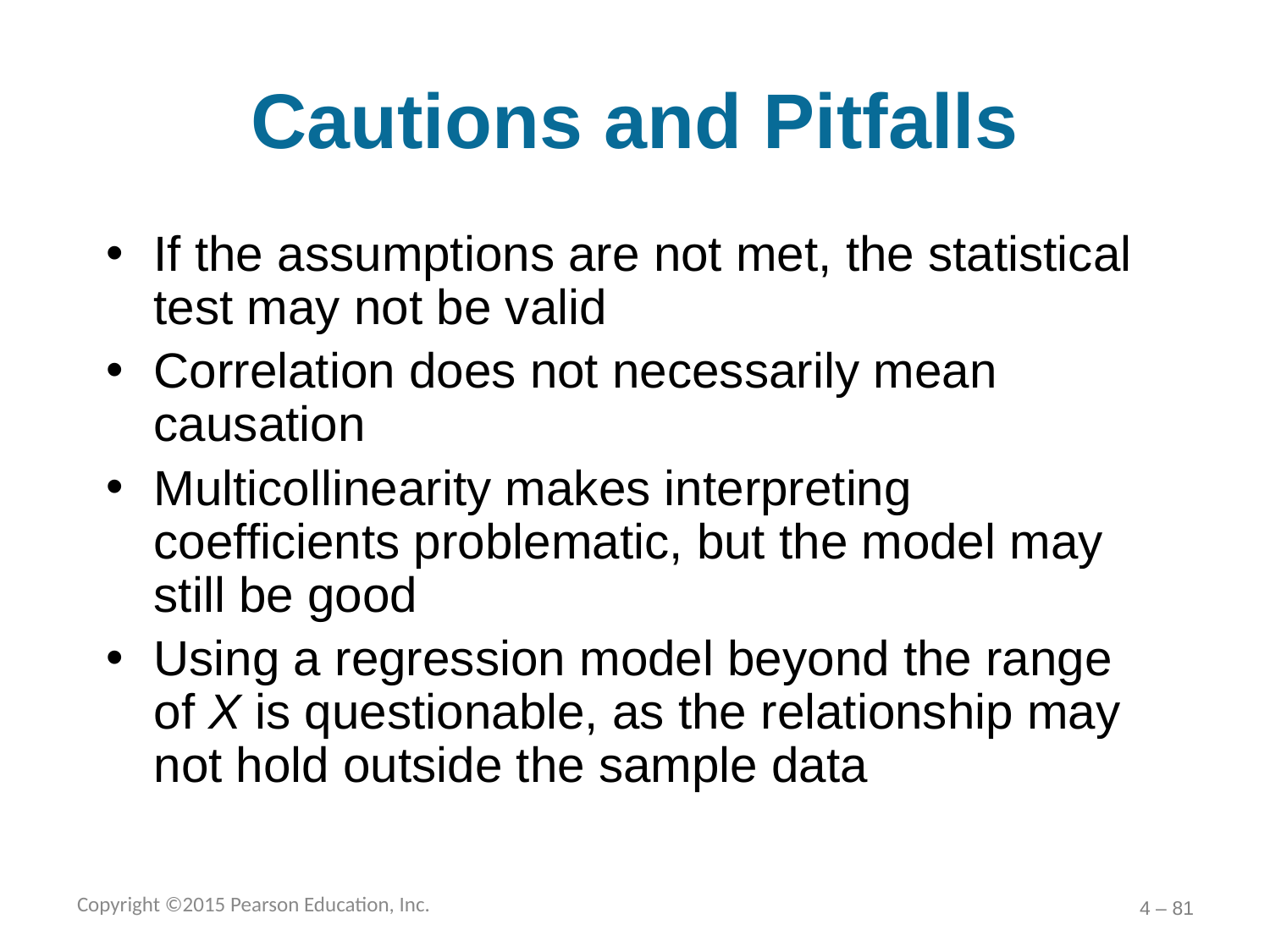

# Cautions and Pitfalls
If the assumptions are not met, the statistical test may not be valid
Correlation does not necessarily mean causation
Multicollinearity makes interpreting coefficients problematic, but the model may still be good
Using a regression model beyond the range of X is questionable, as the relationship may not hold outside the sample data
Copyright ©2015 Pearson Education, Inc.
4 – 81